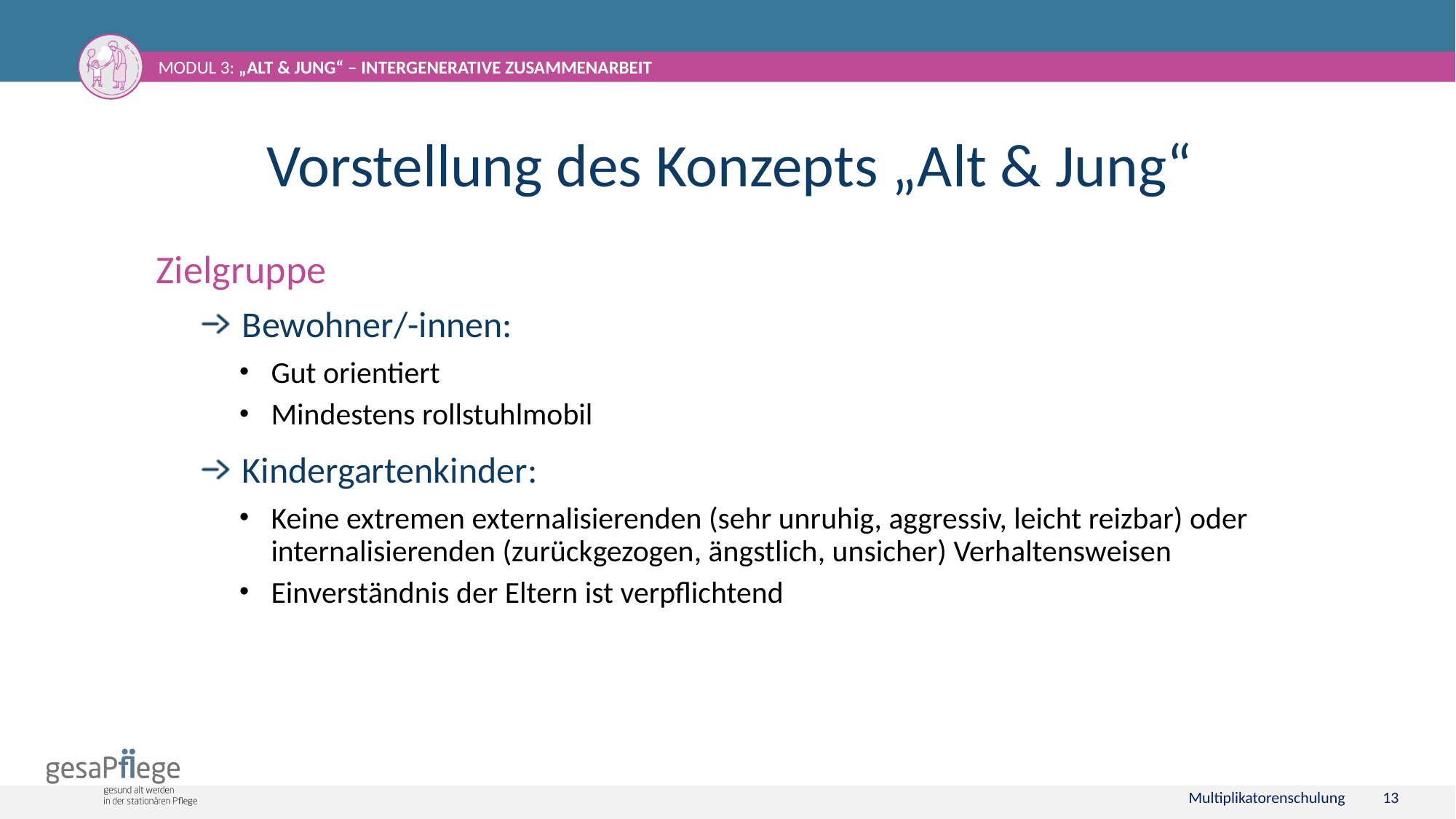

# Vorstellung des Konzepts „Alt & Jung“
Zielgruppe
Bewohner/-innen:
Gut orientiert
Mindestens rollstuhlmobil
Kindergartenkinder:
Keine extremen externalisierenden (sehr unruhig, aggressiv, leicht reizbar) oder internalisierenden (zurückgezogen, ängstlich, unsicher) Verhaltensweisen
Einverständnis der Eltern ist verpflichtend
Multiplikatorenschulung
13